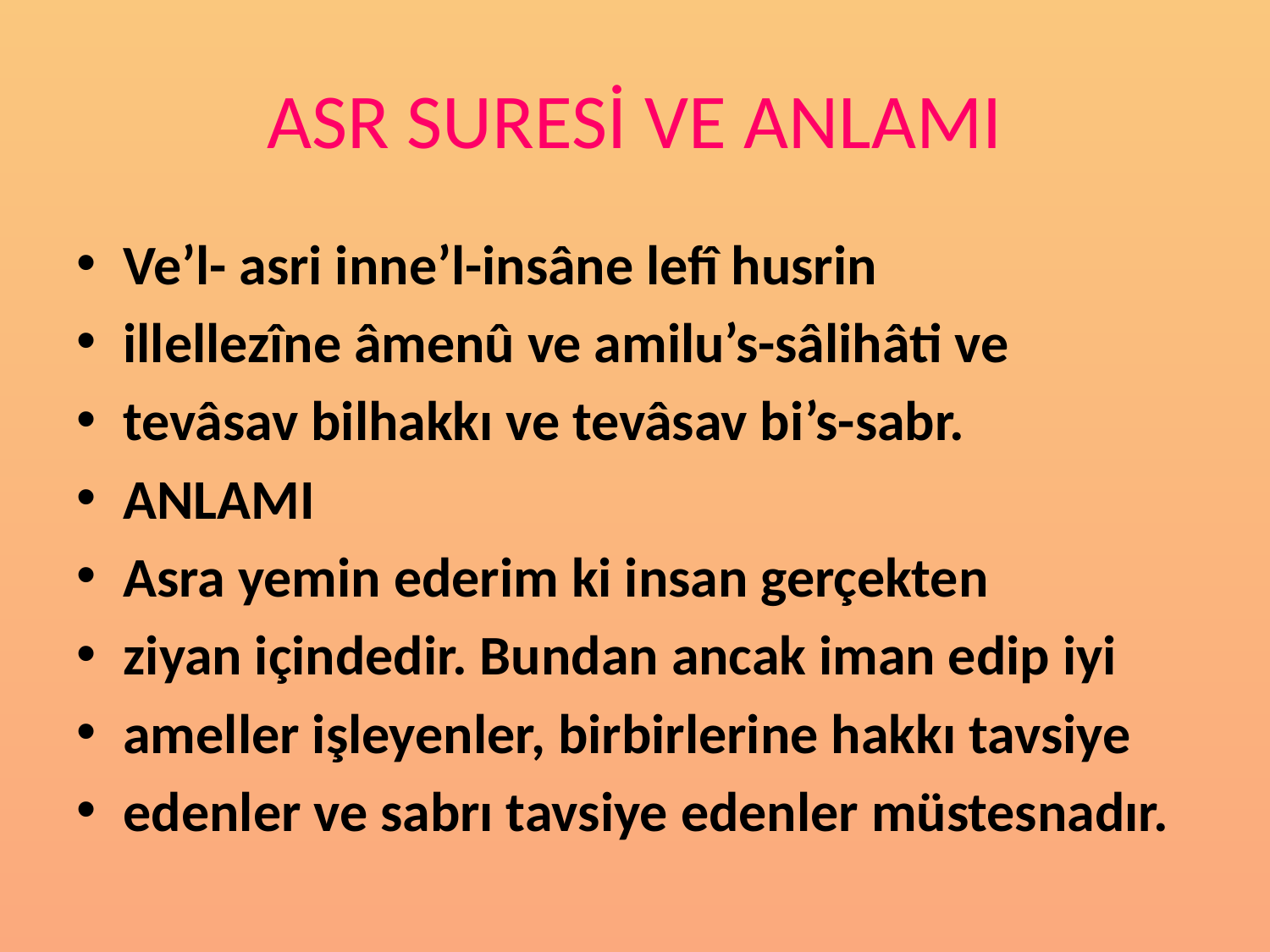

# ASR SURESİ VE ANLAMI
Ve’l- asri inne’l-insâne lefî husrin
illellezîne âmenû ve amilu’s-sâlihâti ve
tevâsav bilhakkı ve tevâsav bi’s-sabr.
ANLAMI
Asra yemin ederim ki insan gerçekten
ziyan içindedir. Bundan ancak iman edip iyi
ameller işleyenler, birbirlerine hakkı tavsiye
edenler ve sabrı tavsiye edenler müstesnadır.